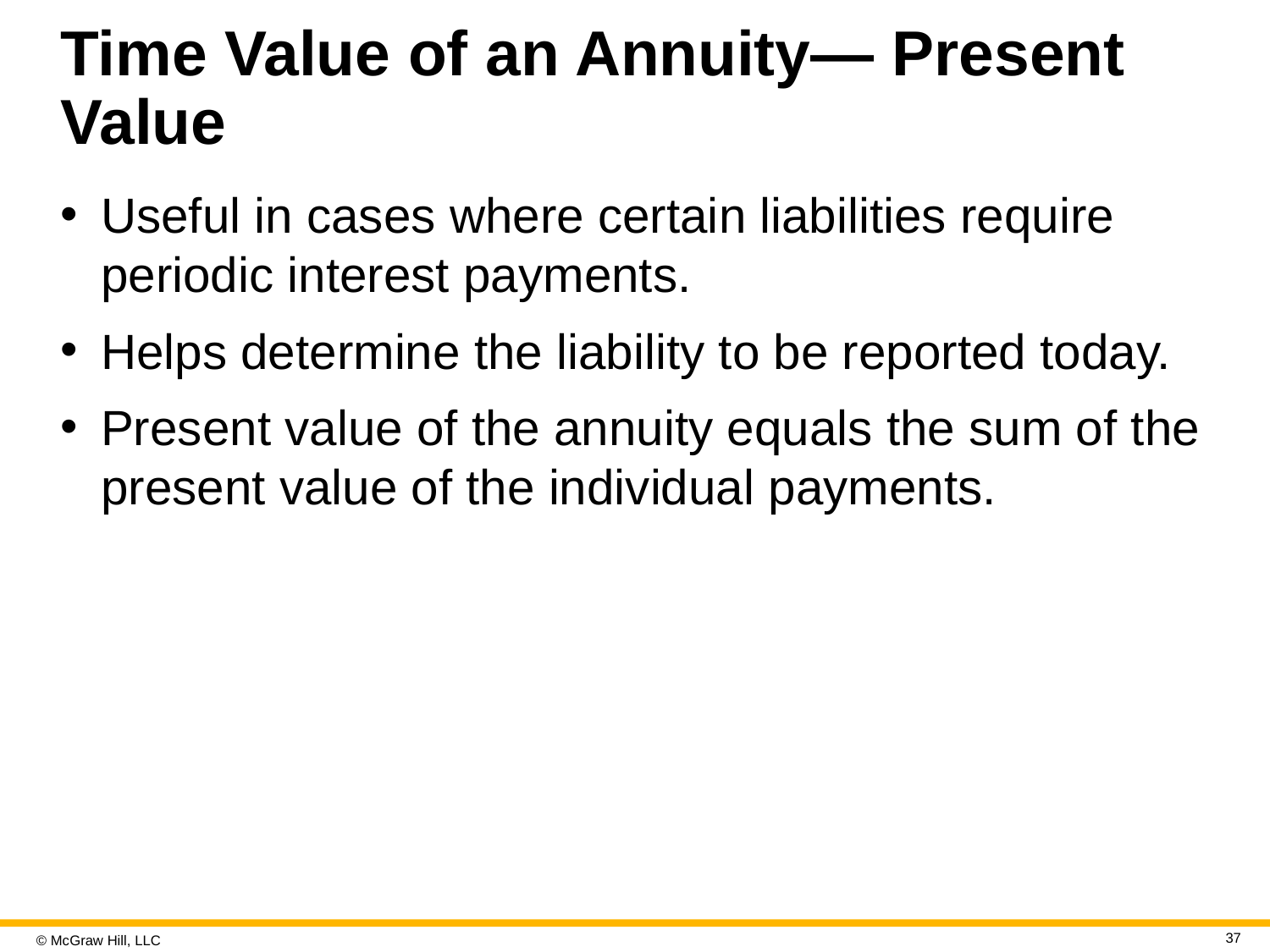

# Time Value of an Annuity— Present Value
Useful in cases where certain liabilities require periodic interest payments.
Helps determine the liability to be reported today.
Present value of the annuity equals the sum of the present value of the individual payments.
37